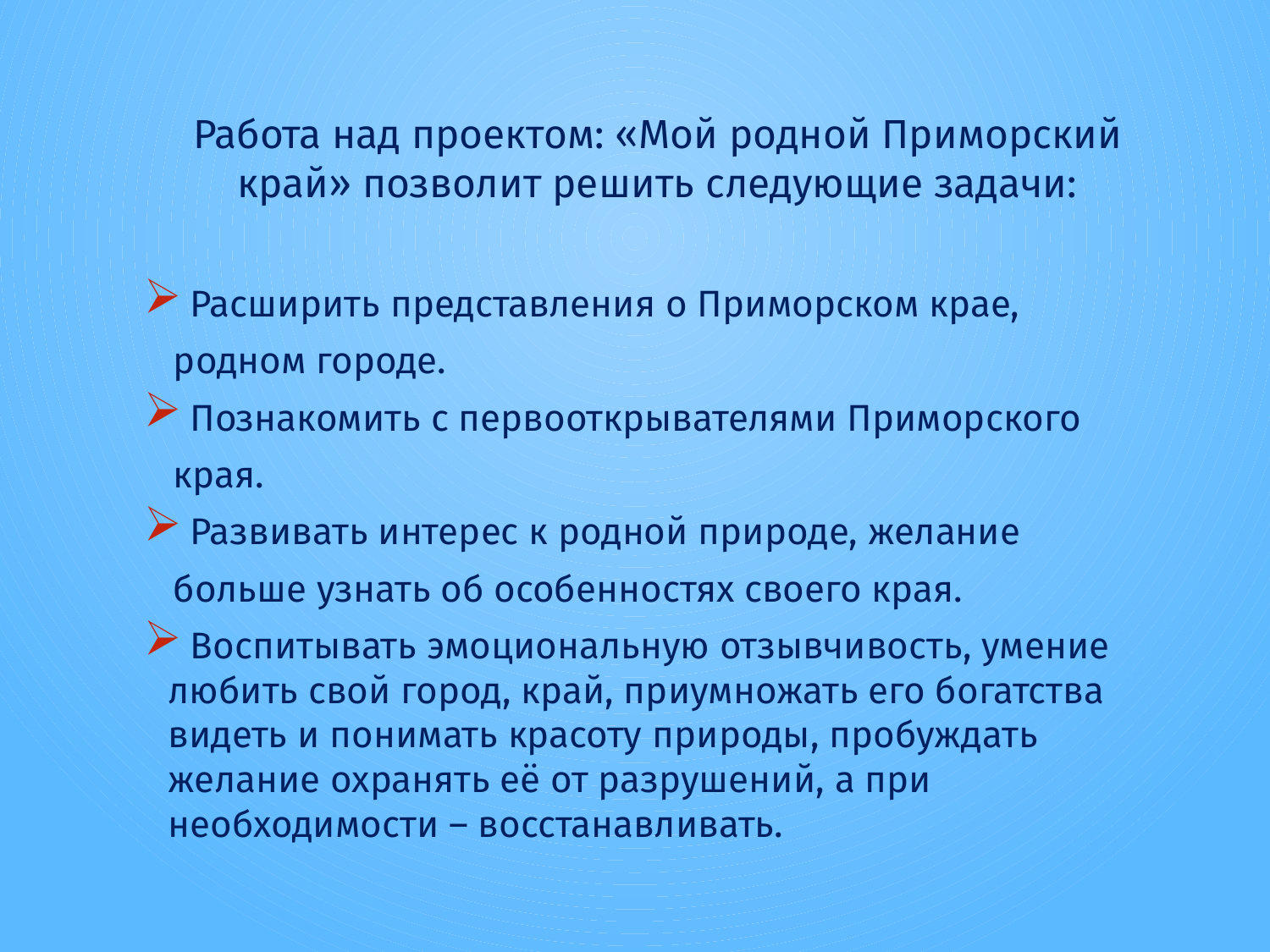

Работа над проектом: «Мой родной Приморский край» позволит решить следующие задачи:

 Расширить представления о Приморском крае,
   родном городе.
 Познакомить с первооткрывателями Приморского
   края.
 Развивать интерес к родной природе, желание
   больше узнать об особенностях своего края.
 Воспитывать эмоциональную отзывчивость, умение любить свой город, край, приумножать его богатства видеть и понимать красоту природы, пробуждать желание охранять её от разрушений, а при необходимости – восстанавливать.